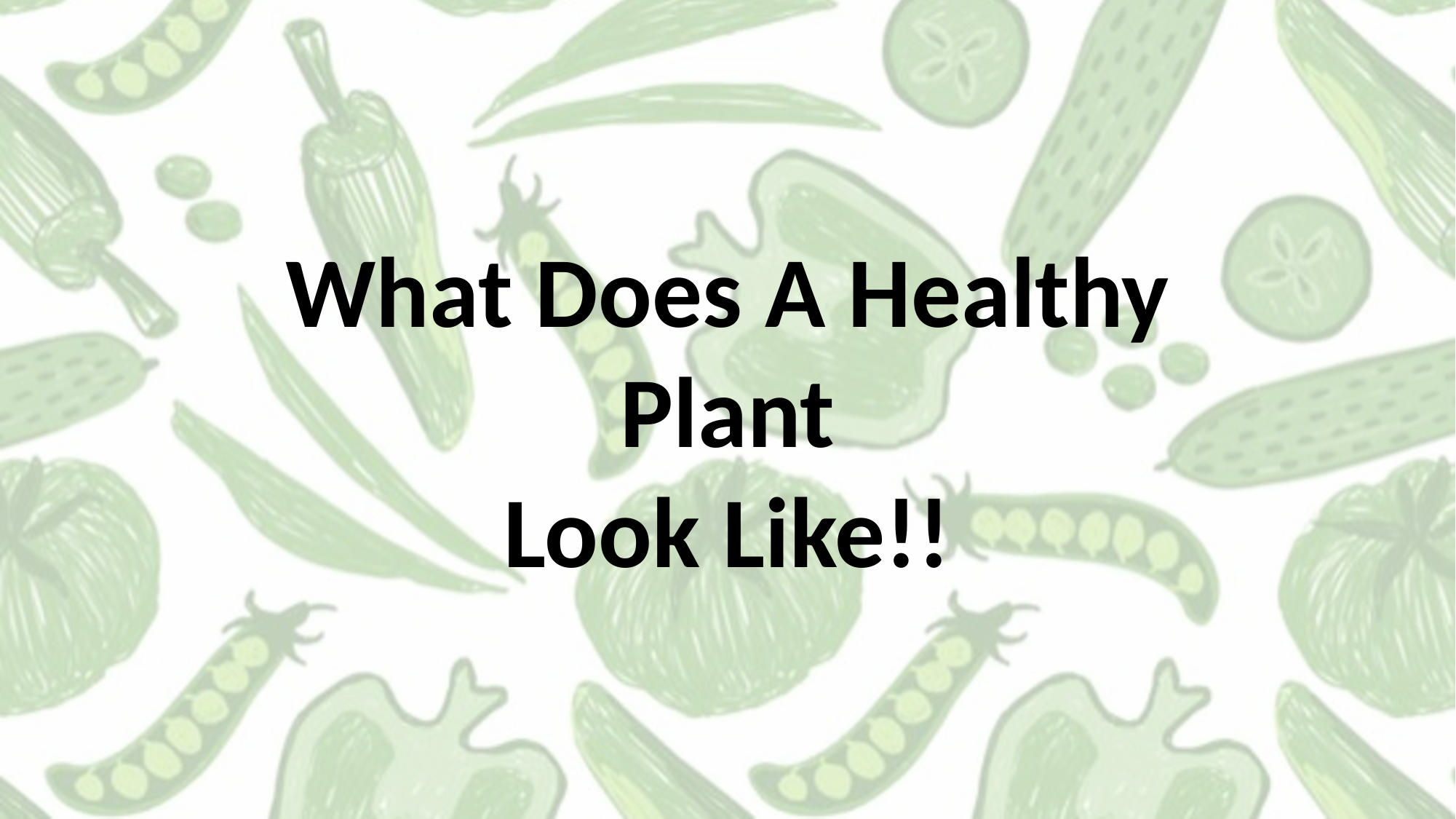

What Does A Healthy Plant
Look Like!!